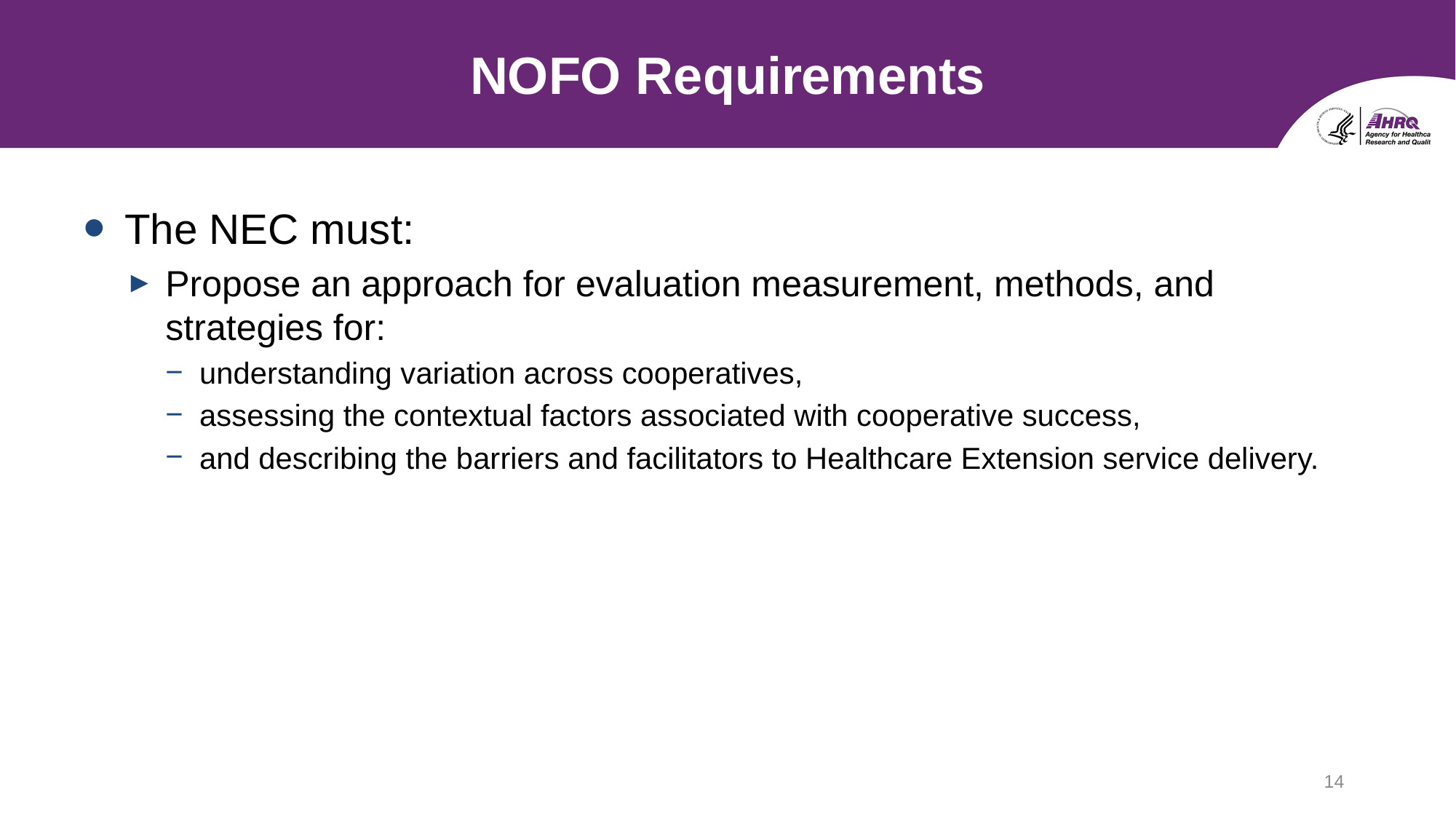

# NOFO Requirements
The NEC must:
Propose an approach for evaluation measurement, methods, and strategies for:
understanding variation across cooperatives,
assessing the contextual factors associated with cooperative success,
and describing the barriers and facilitators to Healthcare Extension service delivery.
14